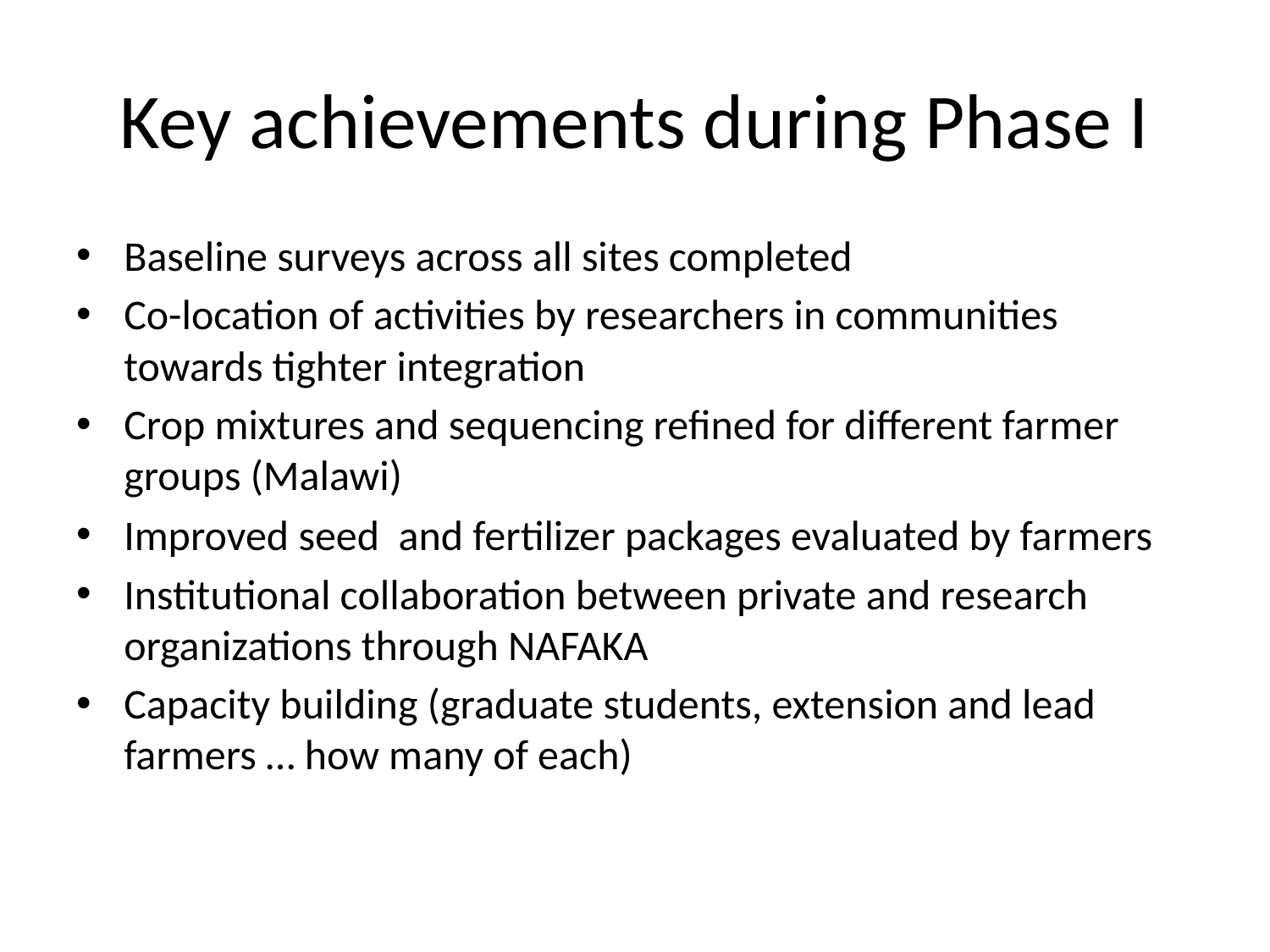

# Key achievements during Phase I
Baseline surveys across all sites completed
Co-location of activities by researchers in communities towards tighter integration
Crop mixtures and sequencing refined for different farmer groups (Malawi)
Improved seed  and fertilizer packages evaluated by farmers
Institutional collaboration between private and research organizations through NAFAKA
Capacity building (graduate students, extension and lead farmers … how many of each)